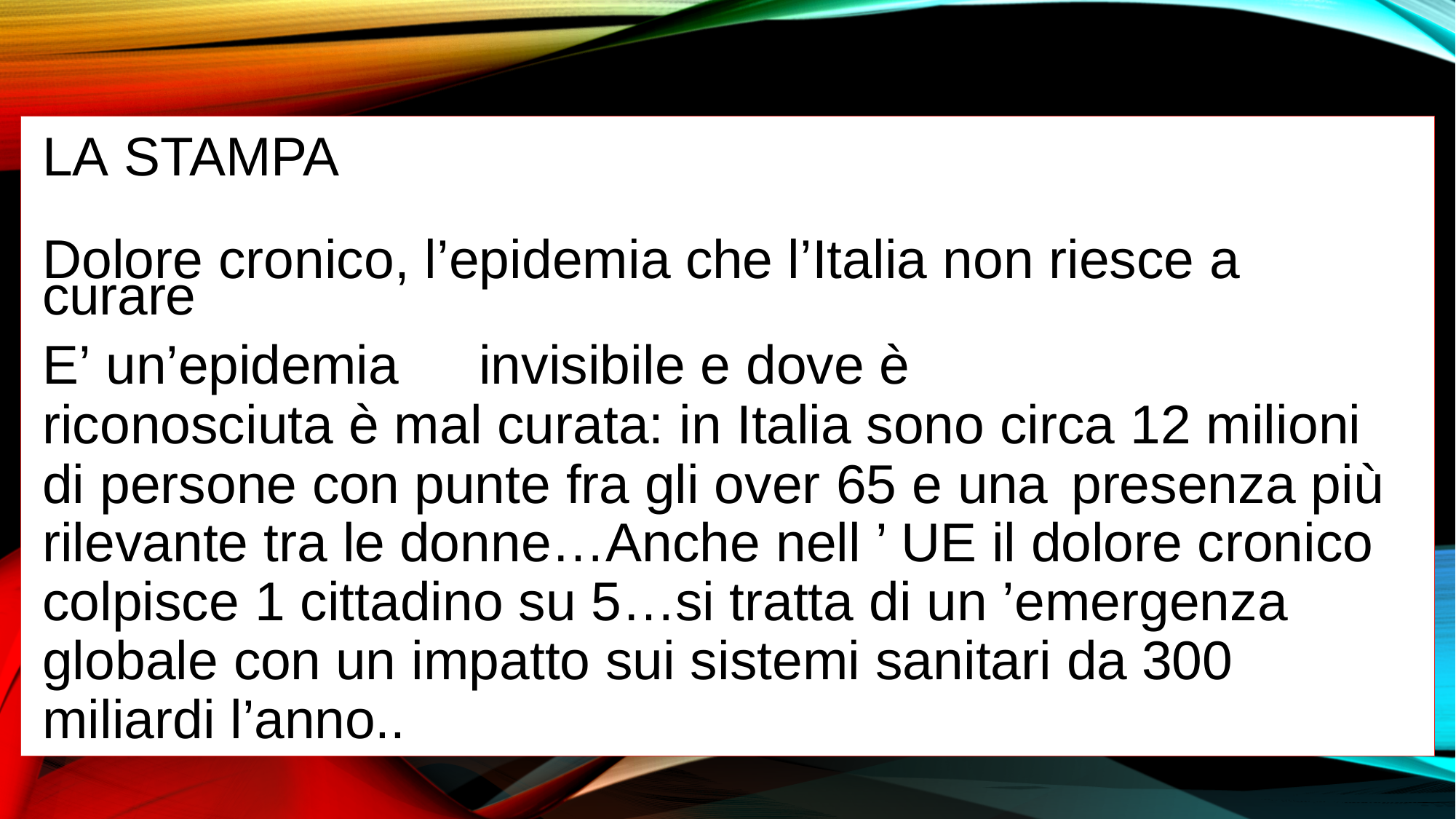

LA STAMPA

Dolore cronico, l’epidemia che l’Italia non riesce a curare

E’ un’epidemia	invisibile e dove è
riconosciuta è mal curata: in Italia sono circa 12 milioni di persone con punte fra gli over 65 e una presenza più rilevante tra le donne…Anche nell ’ UE il dolore cronico colpisce 1 cittadino su 5…si tratta di un ’emergenza globale con un impatto sui sistemi sanitari da 300 miliardi l’anno..